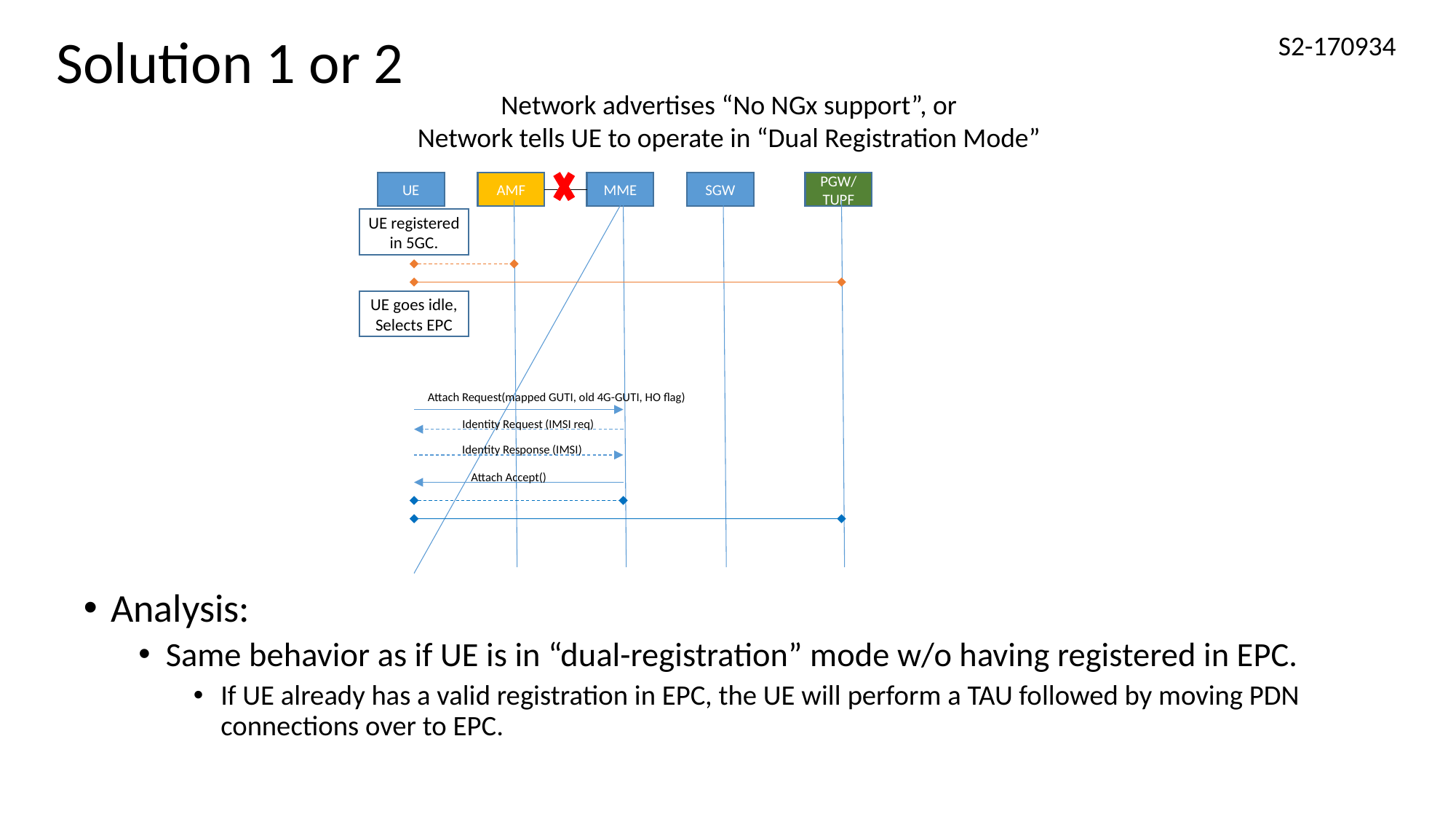

# Solution 1 or 2
Network advertises “No NGx support”, or
Network tells UE to operate in “Dual Registration Mode”

UE
AMF
MME
SGW
PGW/TUPF
UE registered in 5GC.
UE goes idle, Selects EPC
Attach Request(mapped GUTI, old 4G-GUTI, HO flag)
Identity Request (IMSI req)
Identity Response (IMSI)
Attach Accept()
Analysis:
Same behavior as if UE is in “dual-registration” mode w/o having registered in EPC.
If UE already has a valid registration in EPC, the UE will perform a TAU followed by moving PDN connections over to EPC.